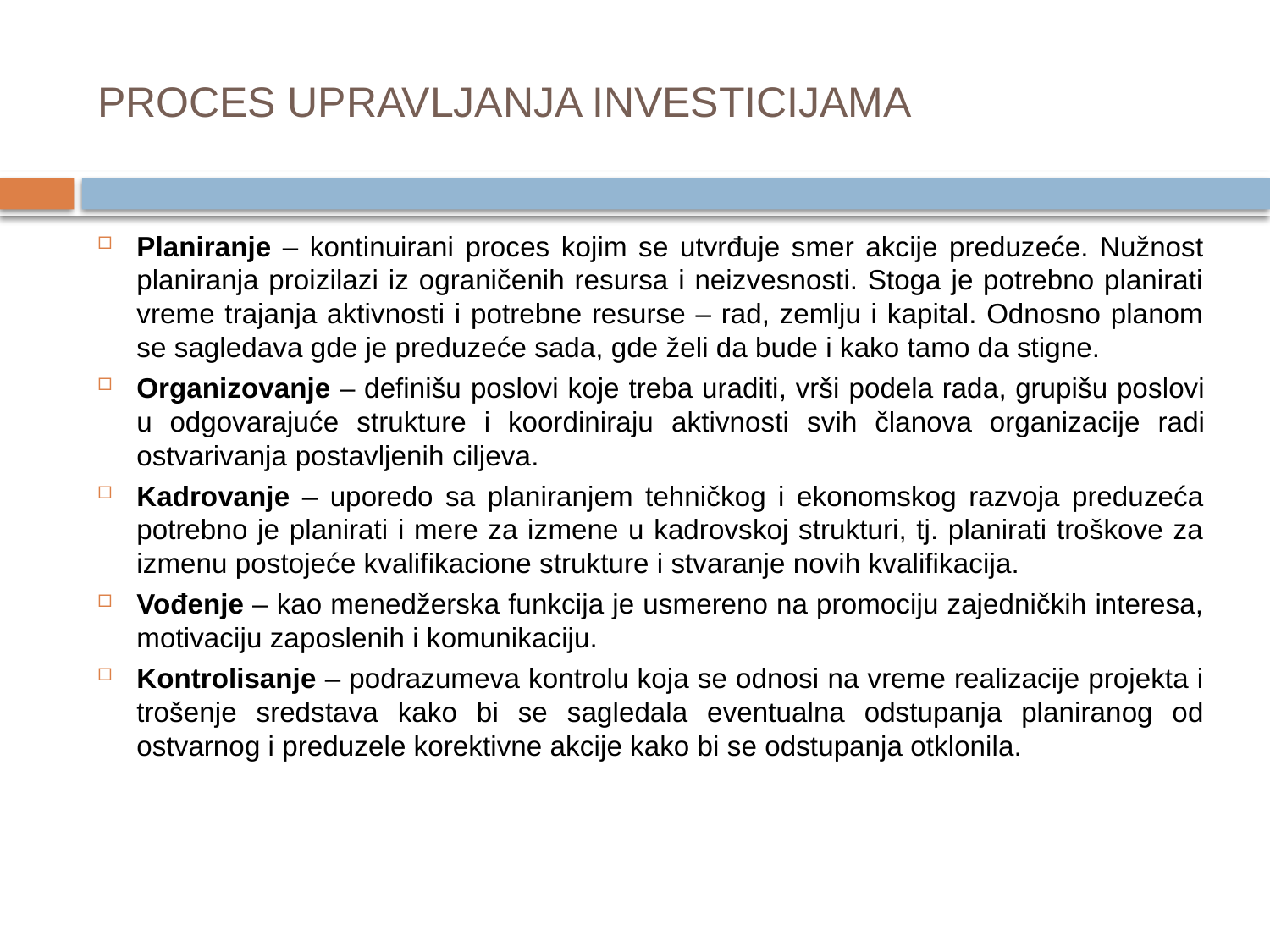

# PROCES UPRAVLJANJA INVESTICIJAMA
Planiranje – kontinuirani proces kojim se utvrđuje smer akcije preduzeće. Nužnost planiranja proizilazi iz ograničenih resursa i neizvesnosti. Stoga je potrebno planirati vreme trajanja aktivnosti i potrebne resurse – rad, zemlju i kapital. Odnosno planom se sagledava gde je preduzeće sada, gde želi da bude i kako tamo da stigne.
Organizovanje – definišu poslovi koje treba uraditi, vrši podela rada, grupišu poslovi u odgovarajuće strukture i koordiniraju aktivnosti svih članova organizacije radi ostvarivanja postavljenih ciljeva.
Kadrovanje – uporedo sa planiranjem tehničkog i ekonomskog razvoja preduzeća potrebno je planirati i mere za izmene u kadrovskoj strukturi, tj. planirati troškove za izmenu postojeće kvalifikacione strukture i stvaranje novih kvalifikacija.
Vođenje – kao menedžerska funkcija je usmereno na promociju zajedničkih interesa, motivaciju zaposlenih i komunikaciju.
Kontrolisanje – podrazumeva kontrolu koja se odnosi na vreme realizacije projekta i trošenje sredstava kako bi se sagledala eventualna odstupanja planiranog od ostvarnog i preduzele korektivne akcije kako bi se odstupanja otklonila.